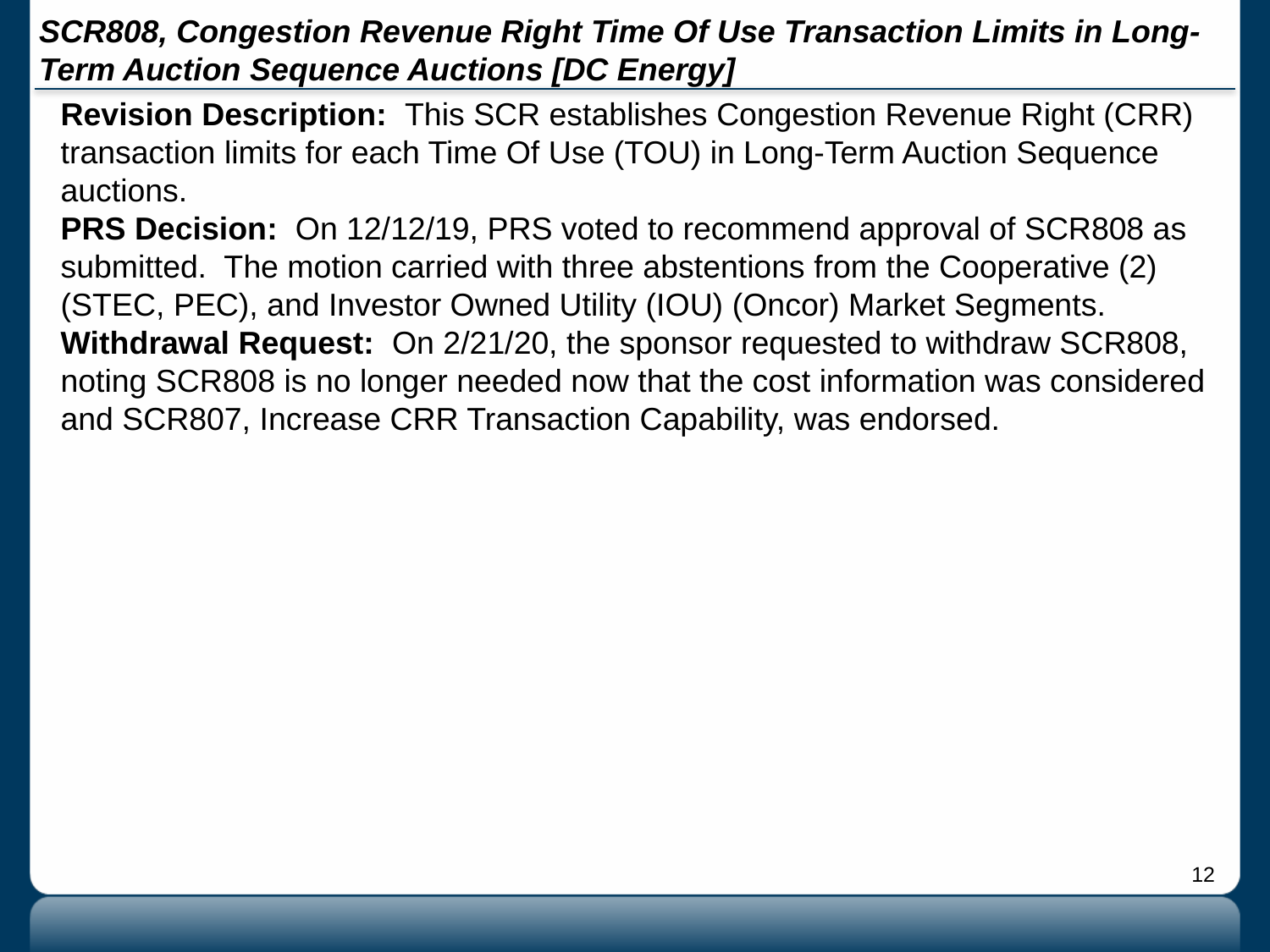

# SCR808, Congestion Revenue Right Time Of Use Transaction Limits in Long-Term Auction Sequence Auctions [DC Energy]
Revision Description:  This SCR establishes Congestion Revenue Right (CRR) transaction limits for each Time Of Use (TOU) in Long-Term Auction Sequence auctions.
PRS Decision:  On 12/12/19, PRS voted to recommend approval of SCR808 as submitted.  The motion carried with three abstentions from the Cooperative (2) (STEC, PEC), and Investor Owned Utility (IOU) (Oncor) Market Segments.
Withdrawal Request:  On 2/21/20, the sponsor requested to withdraw SCR808, noting SCR808 is no longer needed now that the cost information was considered and SCR807, Increase CRR Transaction Capability, was endorsed.